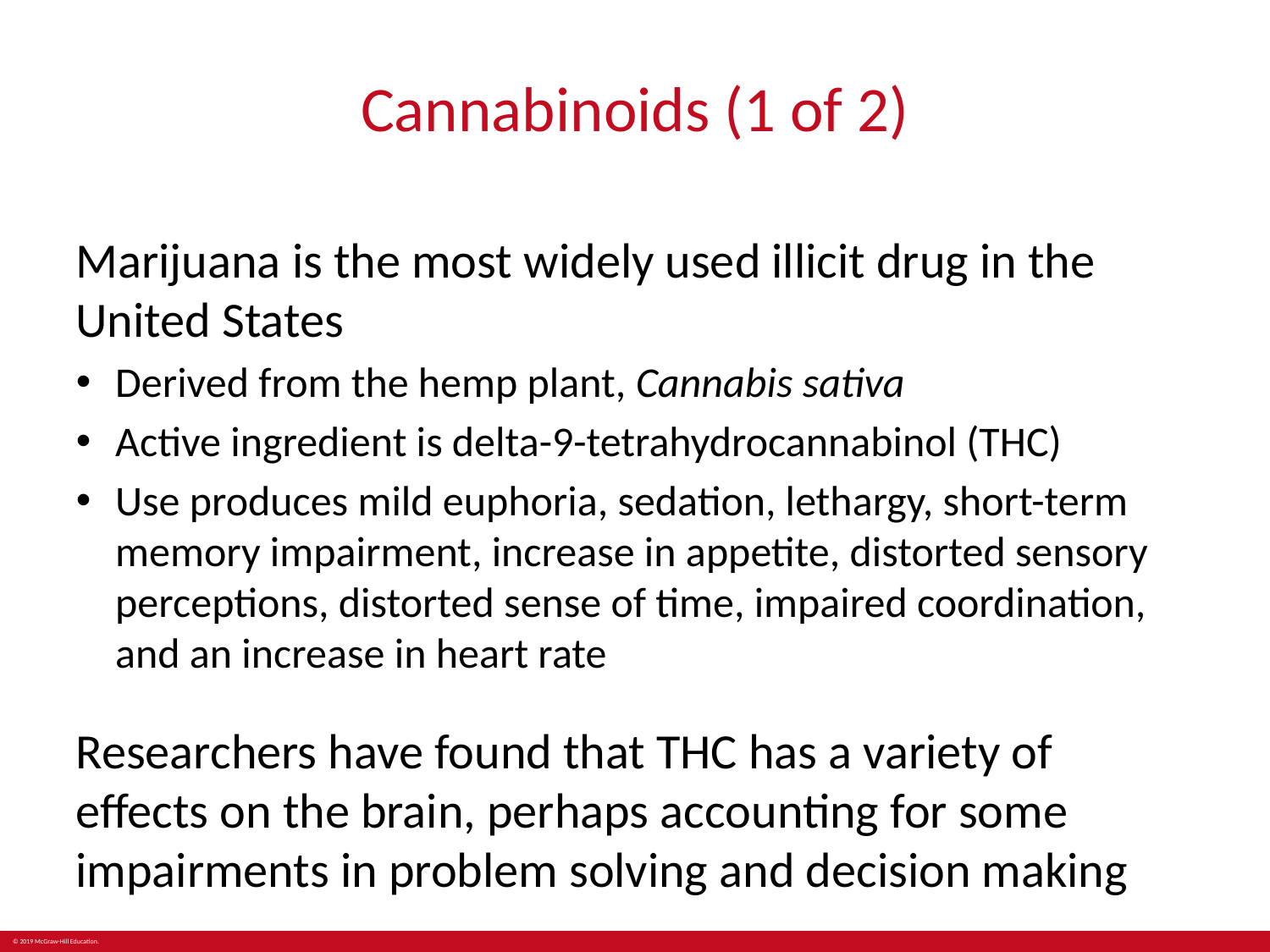

# Cannabinoids (1 of 2)
Marijuana is the most widely used illicit drug in the United States
Derived from the hemp plant, Cannabis sativa
Active ingredient is delta-9-tetrahydrocannabinol (THC)
Use produces mild euphoria, sedation, lethargy, short-term memory impairment, increase in appetite, distorted sensory perceptions, distorted sense of time, impaired coordination, and an increase in heart rate
Researchers have found that THC has a variety of effects on the brain, perhaps accounting for some impairments in problem solving and decision making